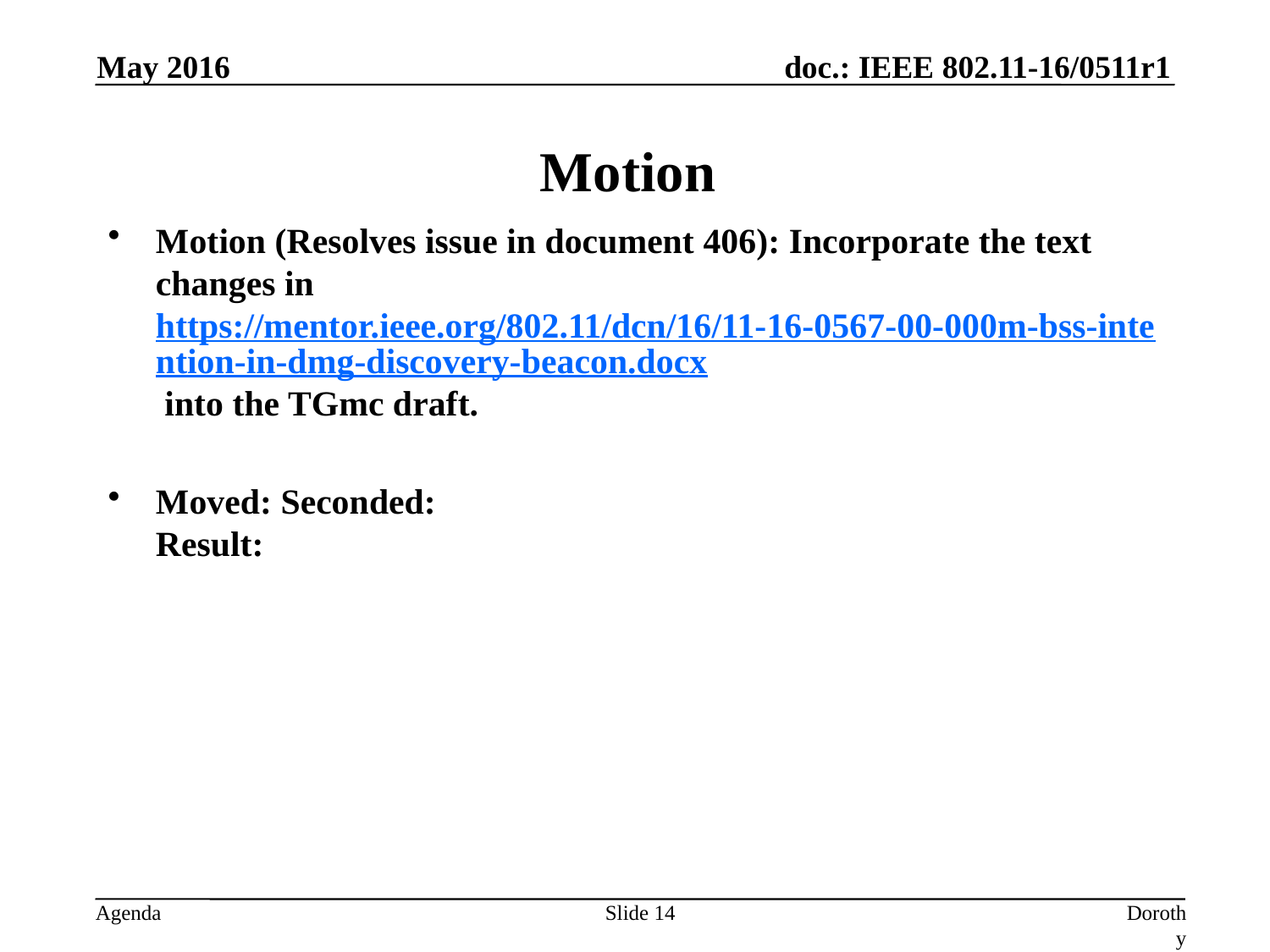

May 2016
# Motion
Motion (Resolves issue in document 406): Incorporate the text changes in https://mentor.ieee.org/802.11/dcn/16/11-16-0567-00-000m-bss-intention-in-dmg-discovery-beacon.docx into the TGmc draft.

Moved: Seconded:
Result:
Slide 14
Dorothy Stanley, HP Enterprise